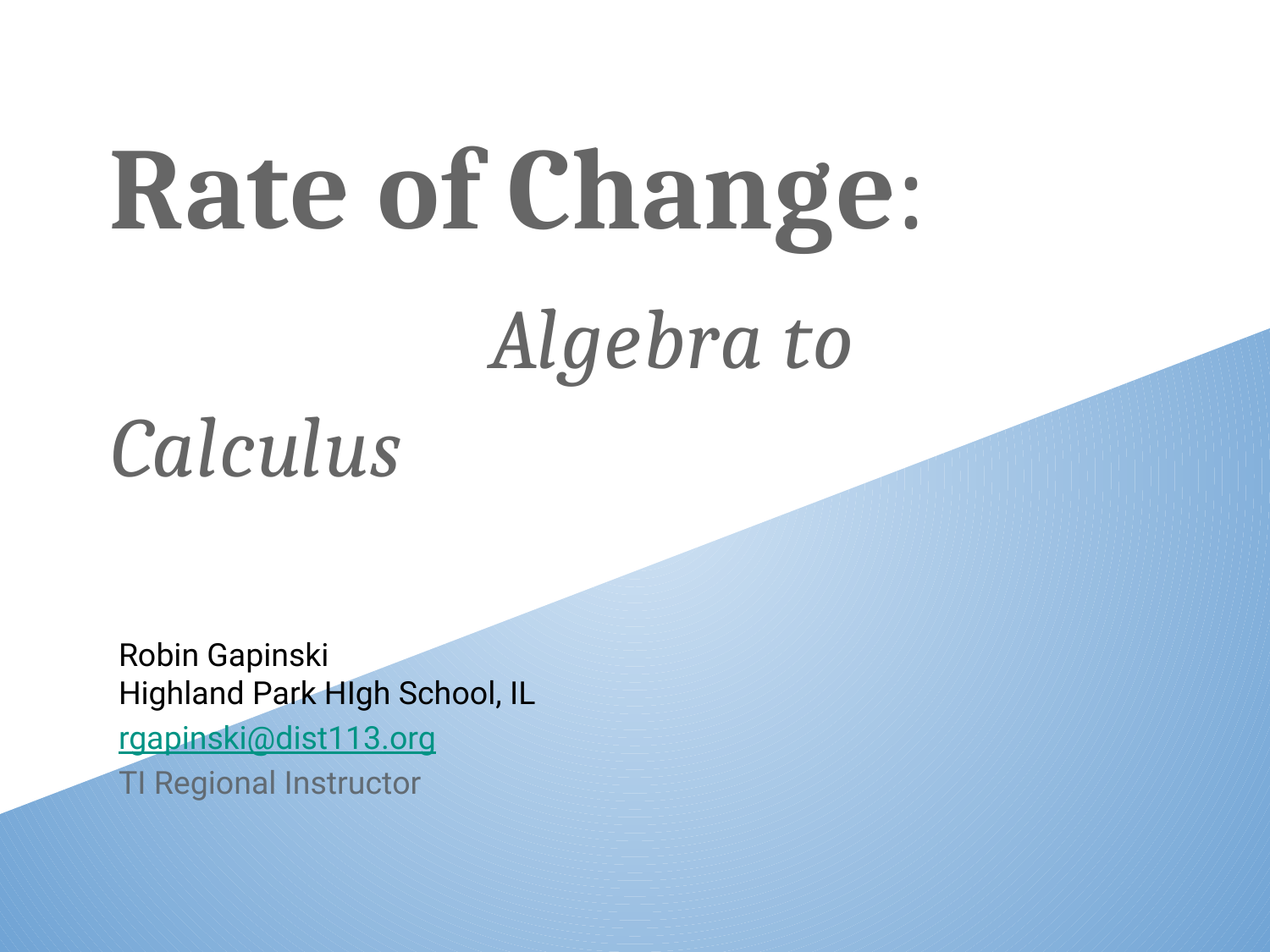

# Rate of Change: Algebra to Calculus

Robin Gapinski
Highland Park HIgh School, IL
rgapinski@dist113.org
TI Regional Instructor